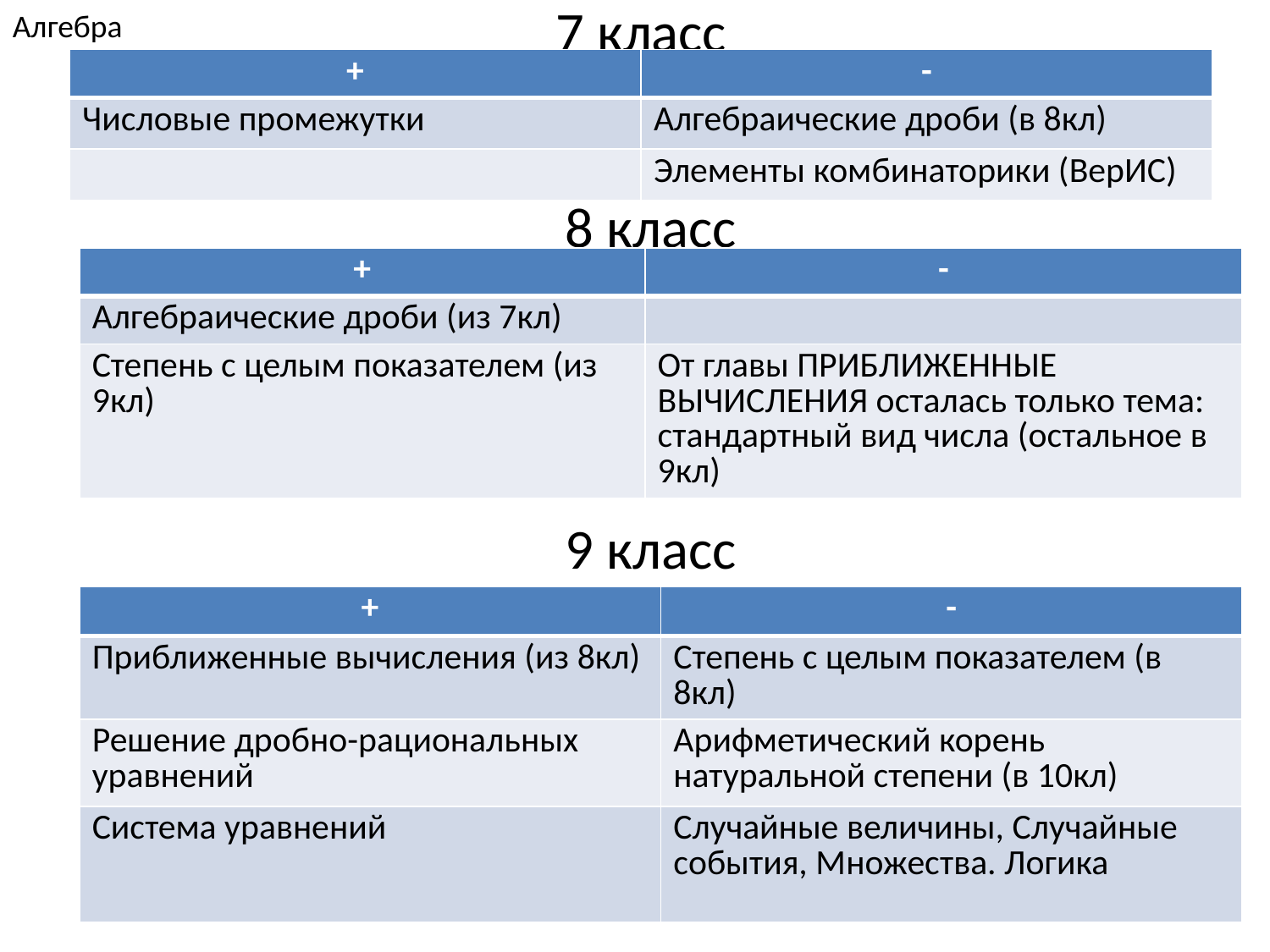

Алгебра
# 7 класс
| + | - |
| --- | --- |
| Числовые промежутки | Алгебраические дроби (в 8кл) |
|  | Элементы комбинаторики (ВерИС) |
8 класс
| + | - |
| --- | --- |
| Алгебраические дроби (из 7кл) |  |
| Степень с целым показателем (из 9кл) | От главы ПРИБЛИЖЕННЫЕ ВЫЧИСЛЕНИЯ осталась только тема: стандартный вид числа (остальное в 9кл) |
9 класс
| + | - |
| --- | --- |
| Приближенные вычисления (из 8кл) | Степень с целым показателем (в 8кл) |
| Решение дробно-рациональных уравнений | Арифметический корень натуральной степени (в 10кл) |
| Система уравнений | Случайные величины, Случайные события, Множества. Логика |